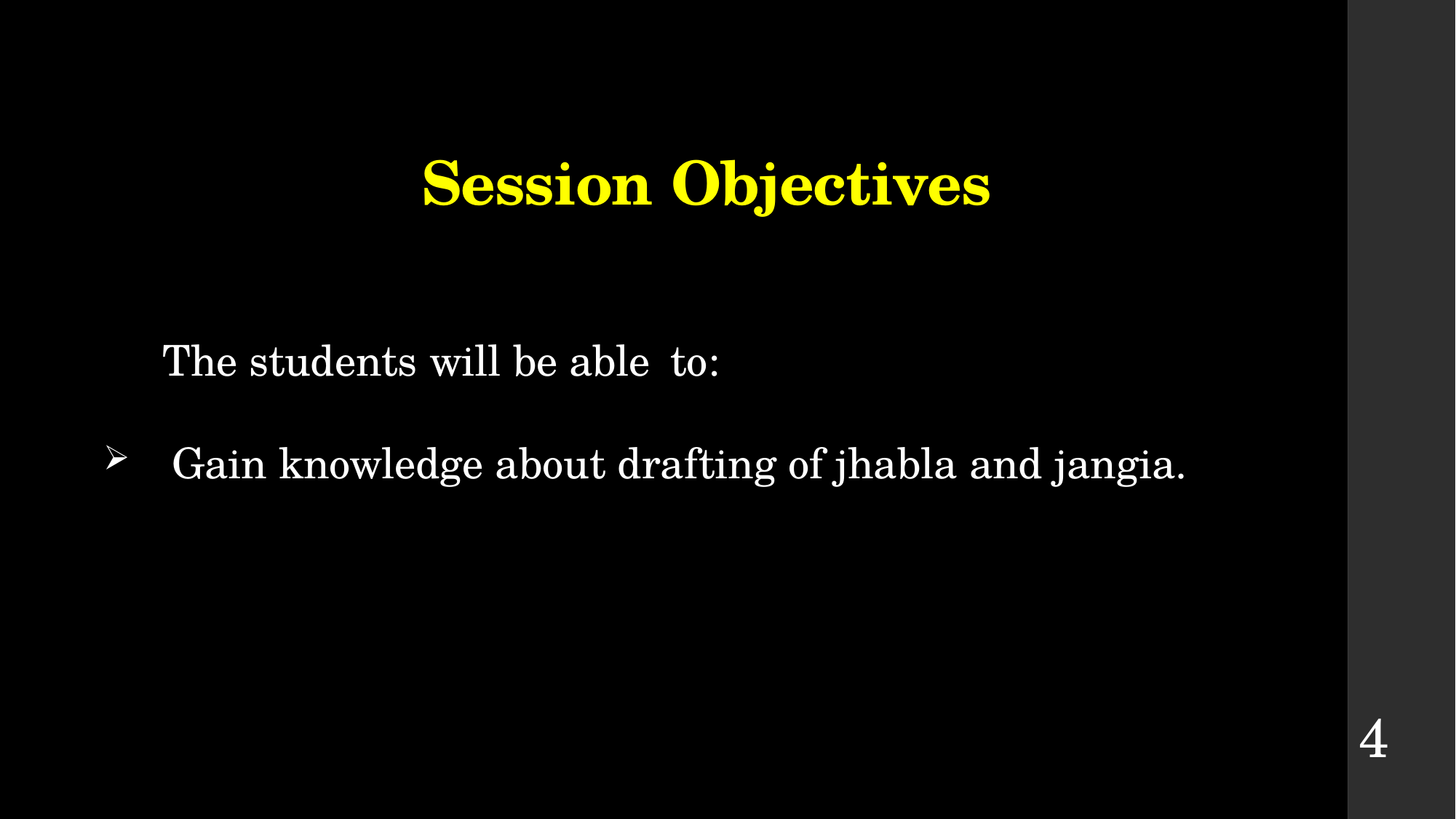

# Session Objectives
      The students will be able to:

Gain knowledge about drafting of jhabla and jangia.
4